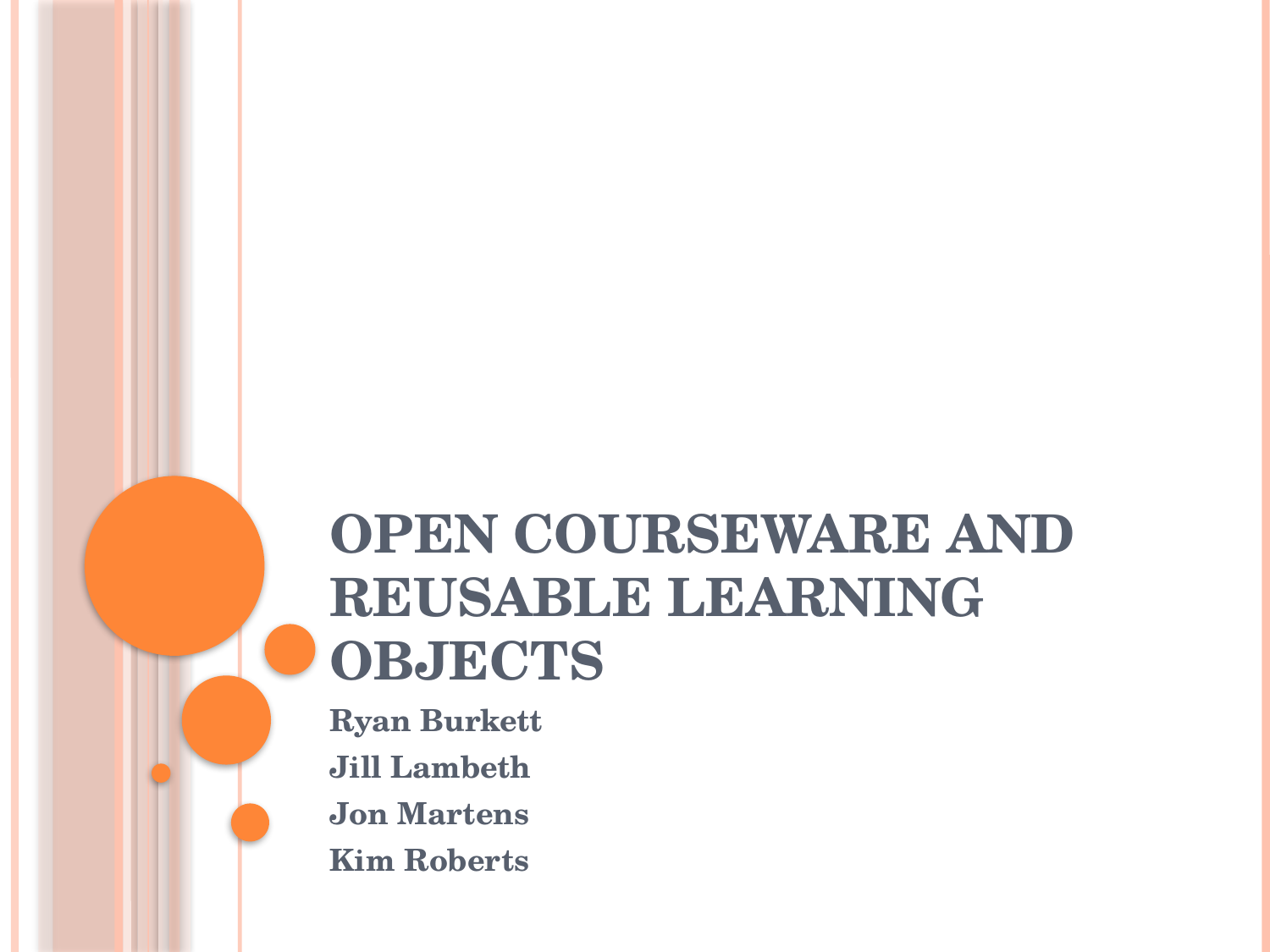

# Open Courseware and Reusable Learning Objects
Ryan Burkett
Jill Lambeth
Jon Martens
Kim Roberts